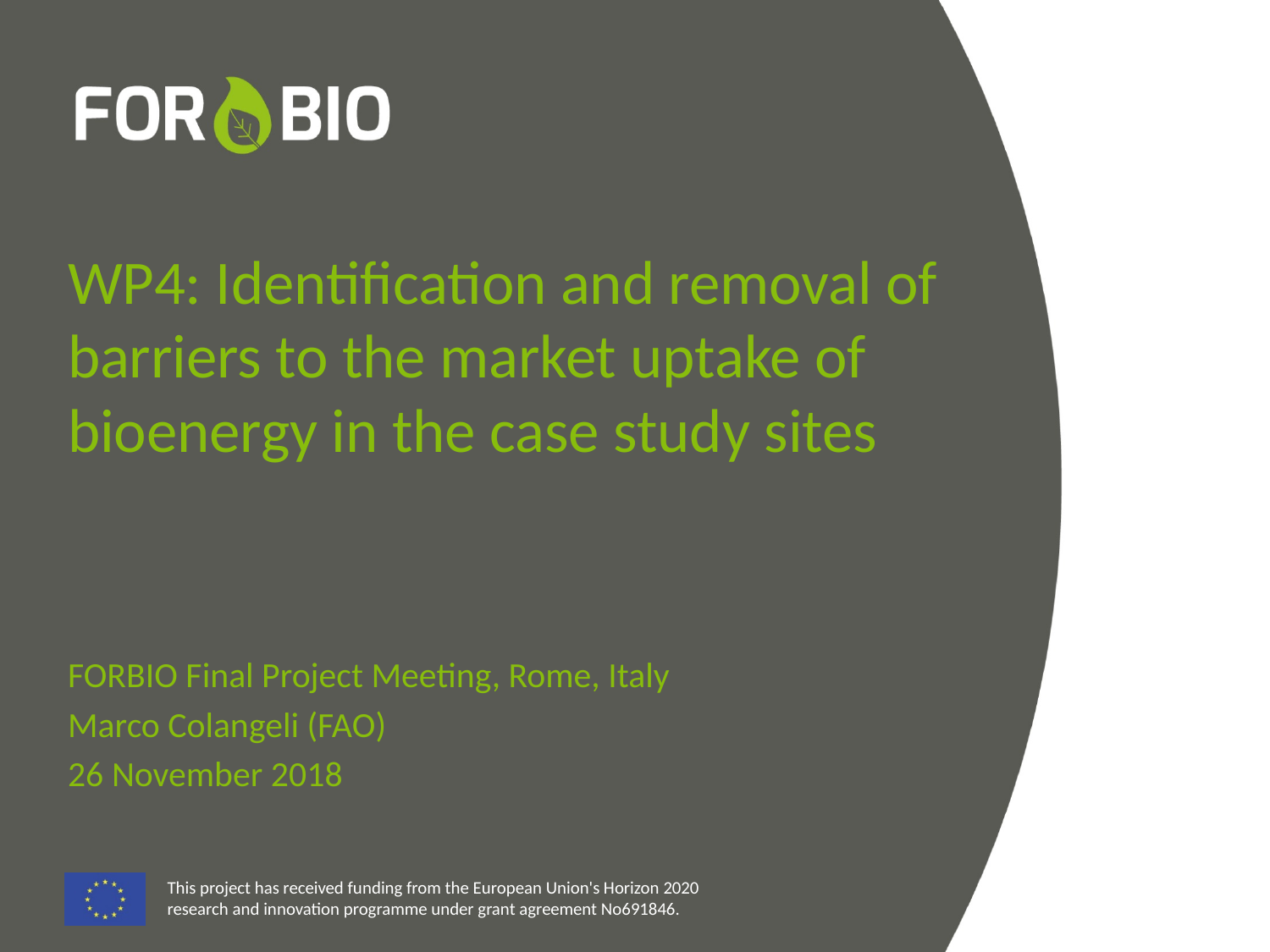

# WP4: Identification and removal of barriers to the market uptake of bioenergy in the case study sites
FORBIO Final Project Meeting, Rome, Italy
Marco Colangeli (FAO)
26 November 2018